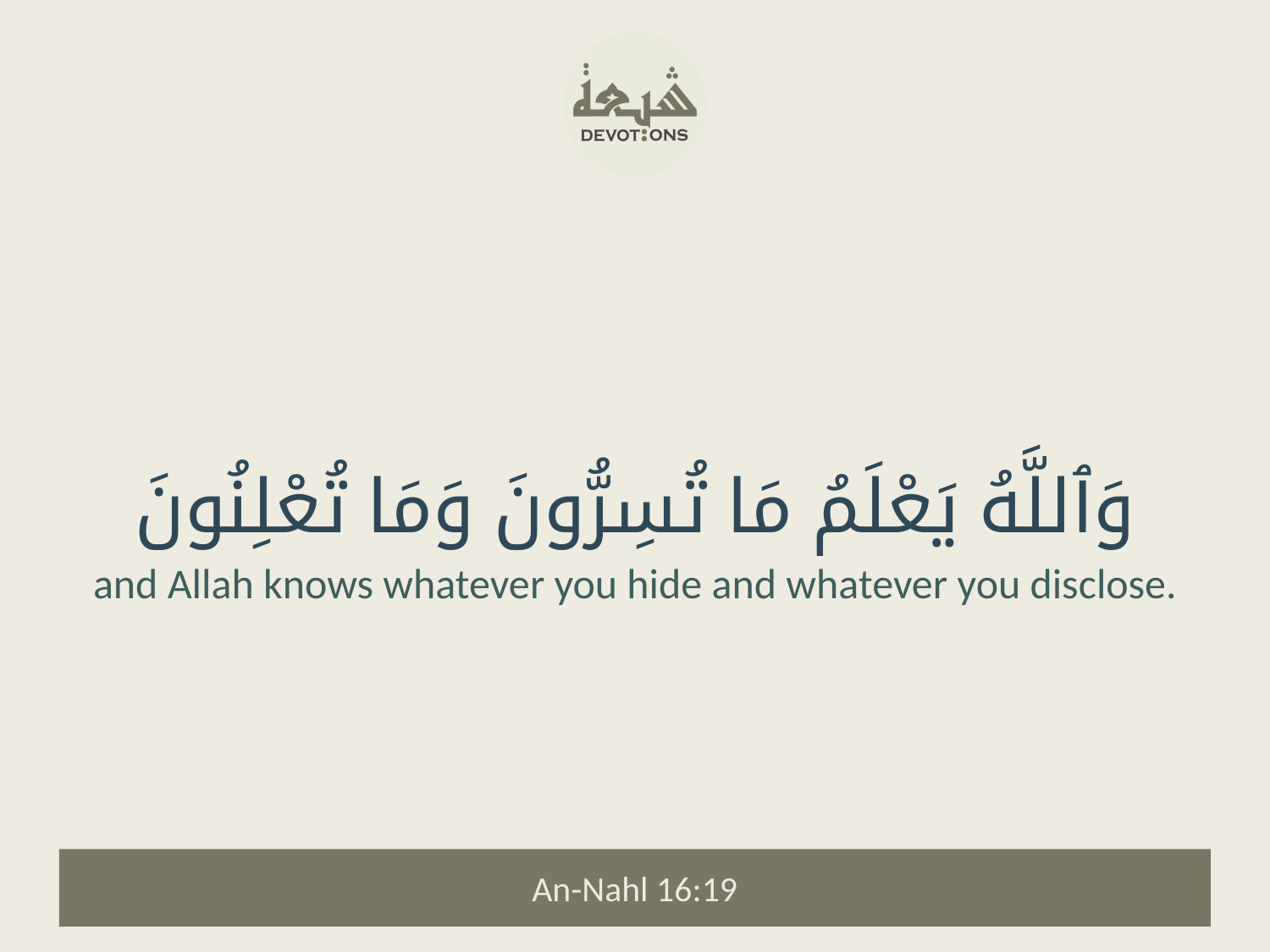

وَٱللَّهُ يَعْلَمُ مَا تُسِرُّونَ وَمَا تُعْلِنُونَ
and Allah knows whatever you hide and whatever you disclose.
An-Nahl 16:19